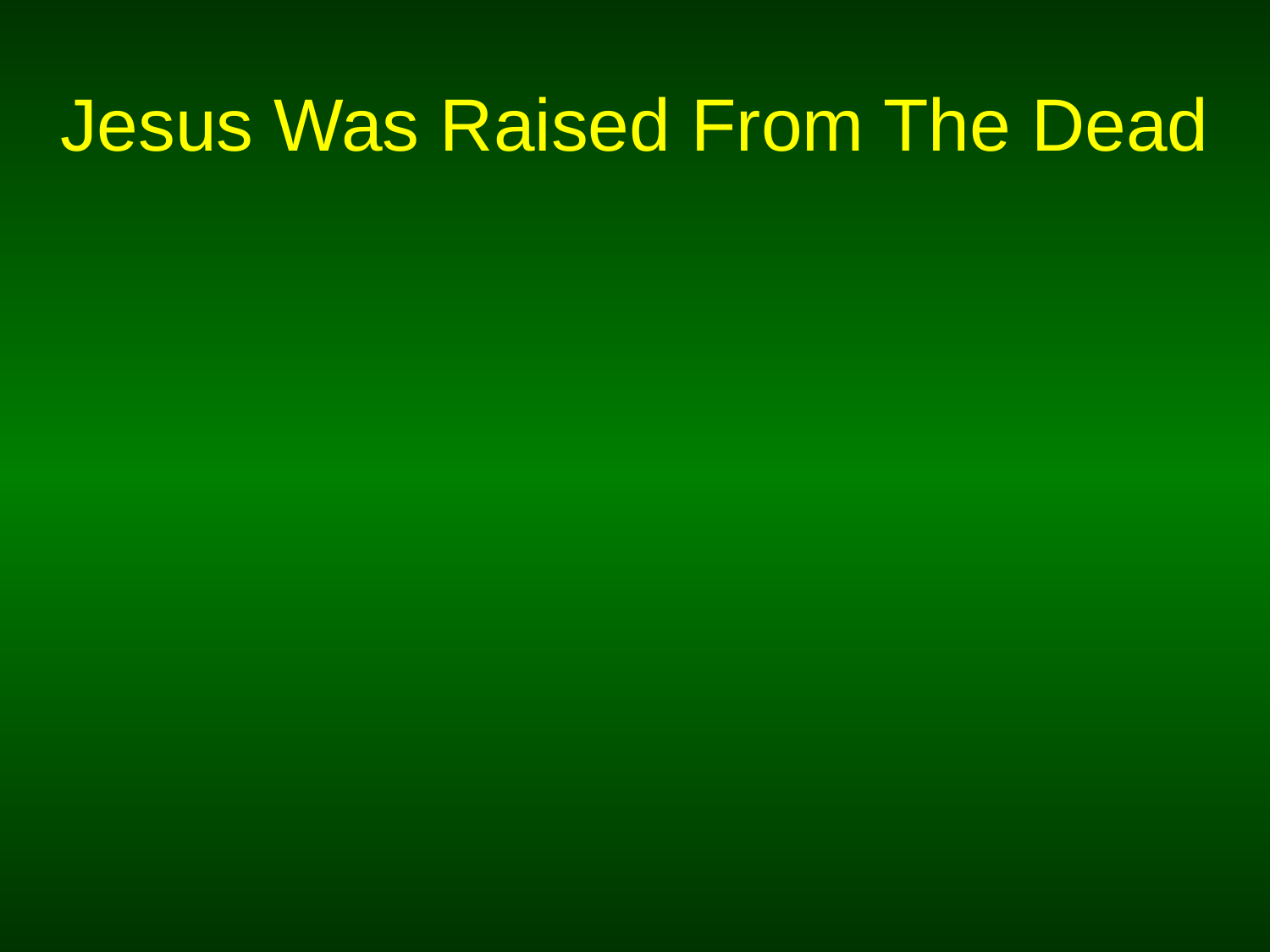

# Jesus Was Raised From The Dead